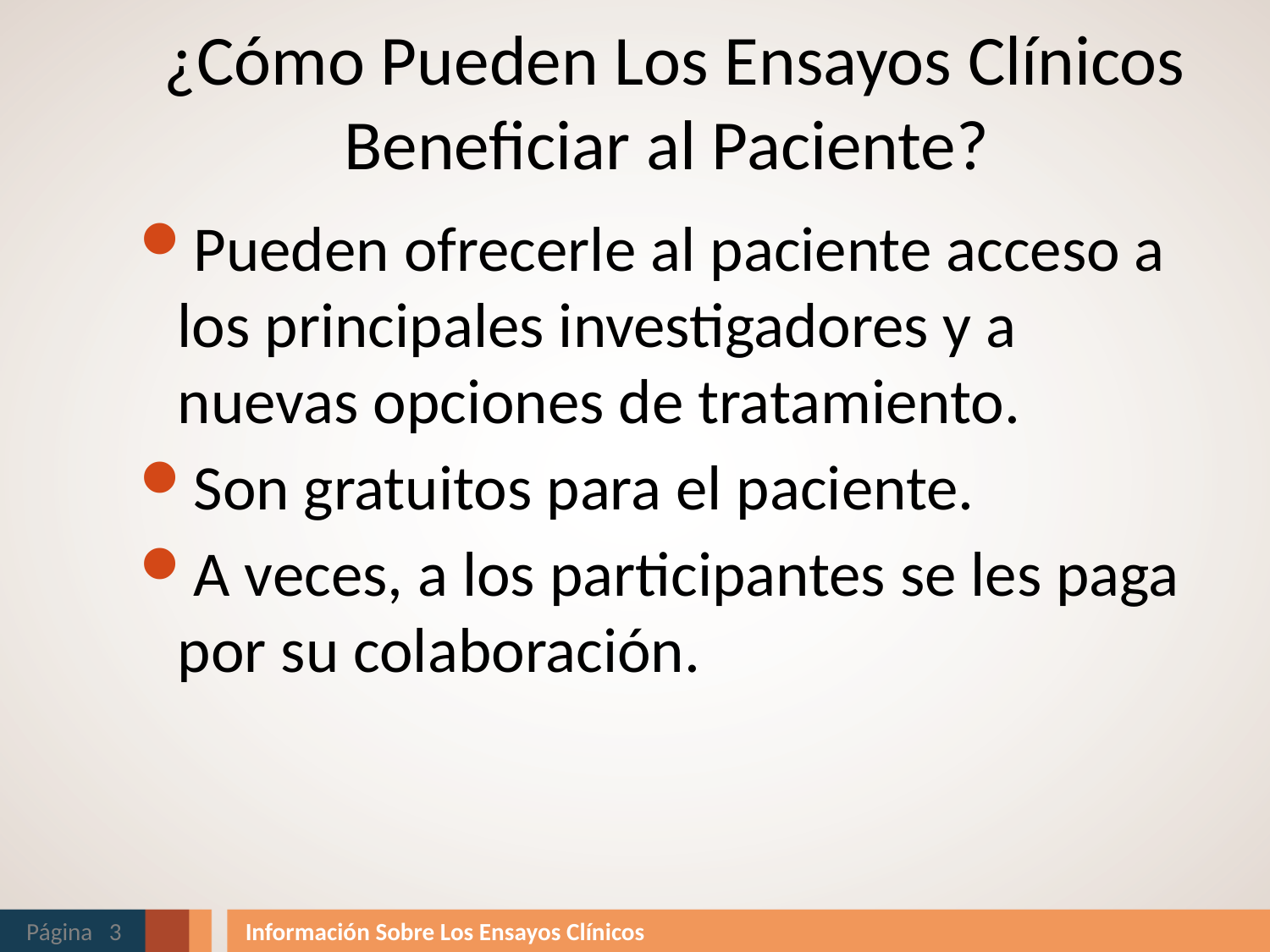

# ¿Cómo Pueden Los Ensayos Clínicos Beneficiar al Paciente?
Pueden ofrecerle al paciente acceso a los principales investigadores y a nuevas opciones de tratamiento.
Son gratuitos para el paciente.
A veces, a los participantes se les paga por su colaboración.

Página   3
Información Sobre Los Ensayos Clínicos